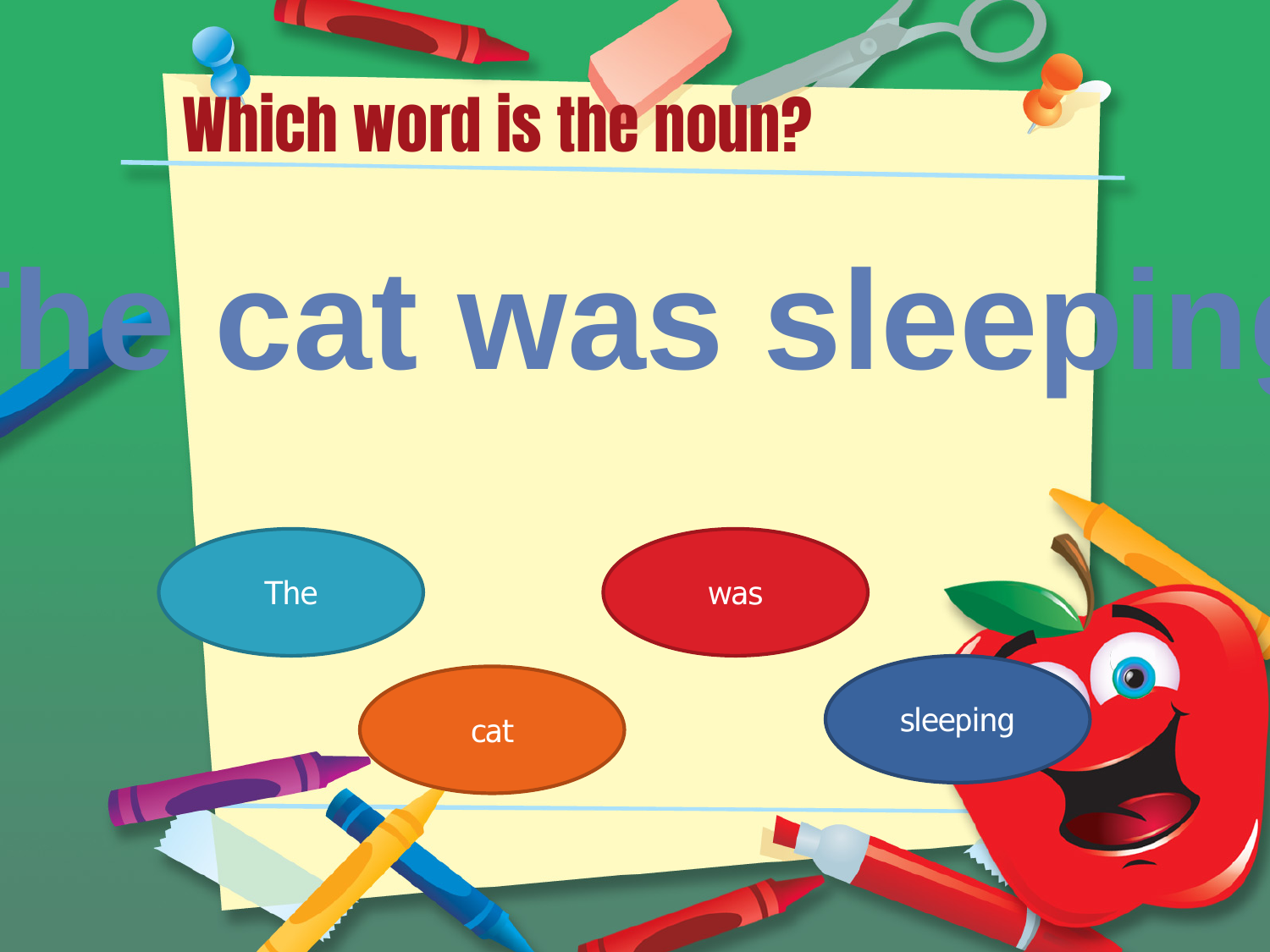

# Which word is the noun?
The cat was sleeping.
The
was
sleeping
cat